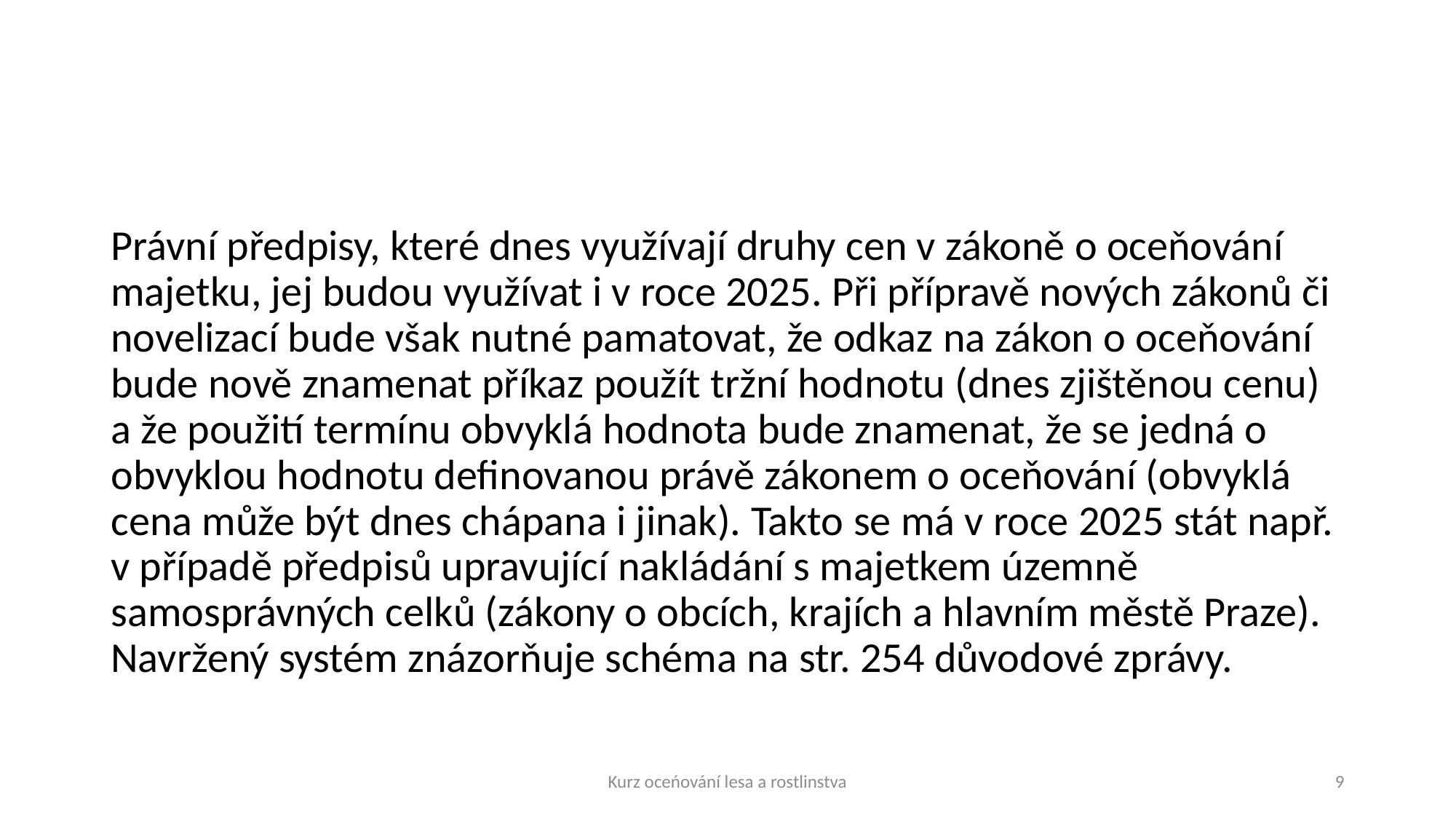

#
Právní předpisy, které dnes využívají druhy cen v zákoně o oceňování majetku, jej budou využívat i v roce 2025. Při přípravě nových zákonů či novelizací bude však nutné pamatovat, že odkaz na zákon o oceňování bude nově znamenat příkaz použít tržní hodnotu (dnes zjištěnou cenu) a že použití termínu obvyklá hodnota bude znamenat, že se jedná o obvyklou hodnotu definovanou právě zákonem o oceňování (obvyklá cena může být dnes chápana i jinak). Takto se má v roce 2025 stát např. v případě předpisů upravující nakládání s majetkem územně samosprávných celků (zákony o obcích, krajích a hlavním městě Praze). Navržený systém znázorňuje schéma na str. 254 důvodové zprávy.
Kurz oceńování lesa a rostlinstva
9